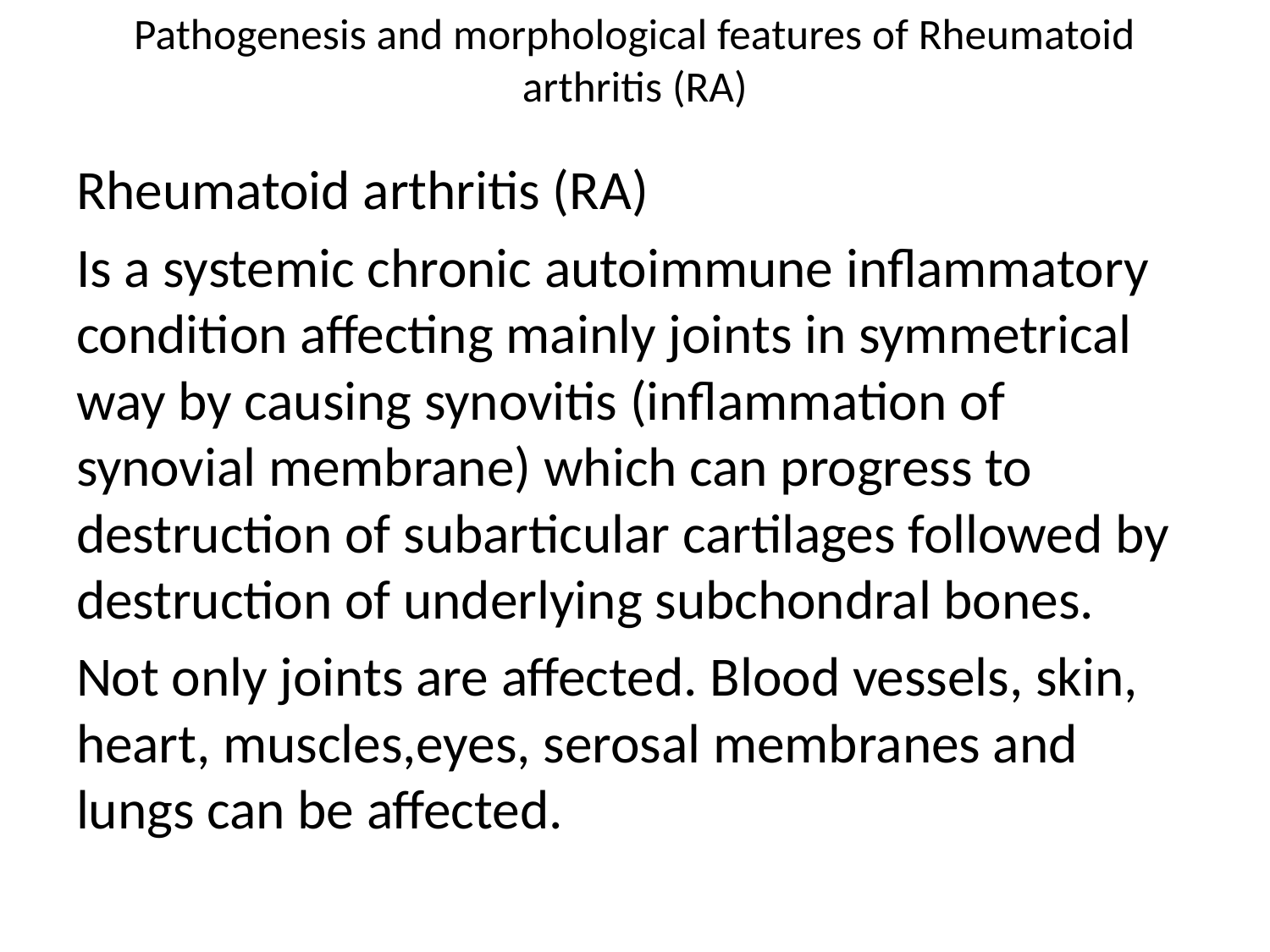

# Pathogenesis and morphological features of Rheumatoid arthritis (RA)
Rheumatoid arthritis (RA)
Is a systemic chronic autoimmune inflammatory condition affecting mainly joints in symmetrical way by causing synovitis (inflammation of synovial membrane) which can progress to destruction of subarticular cartilages followed by destruction of underlying subchondral bones.
Not only joints are affected. Blood vessels, skin, heart, muscles,eyes, serosal membranes and lungs can be affected.